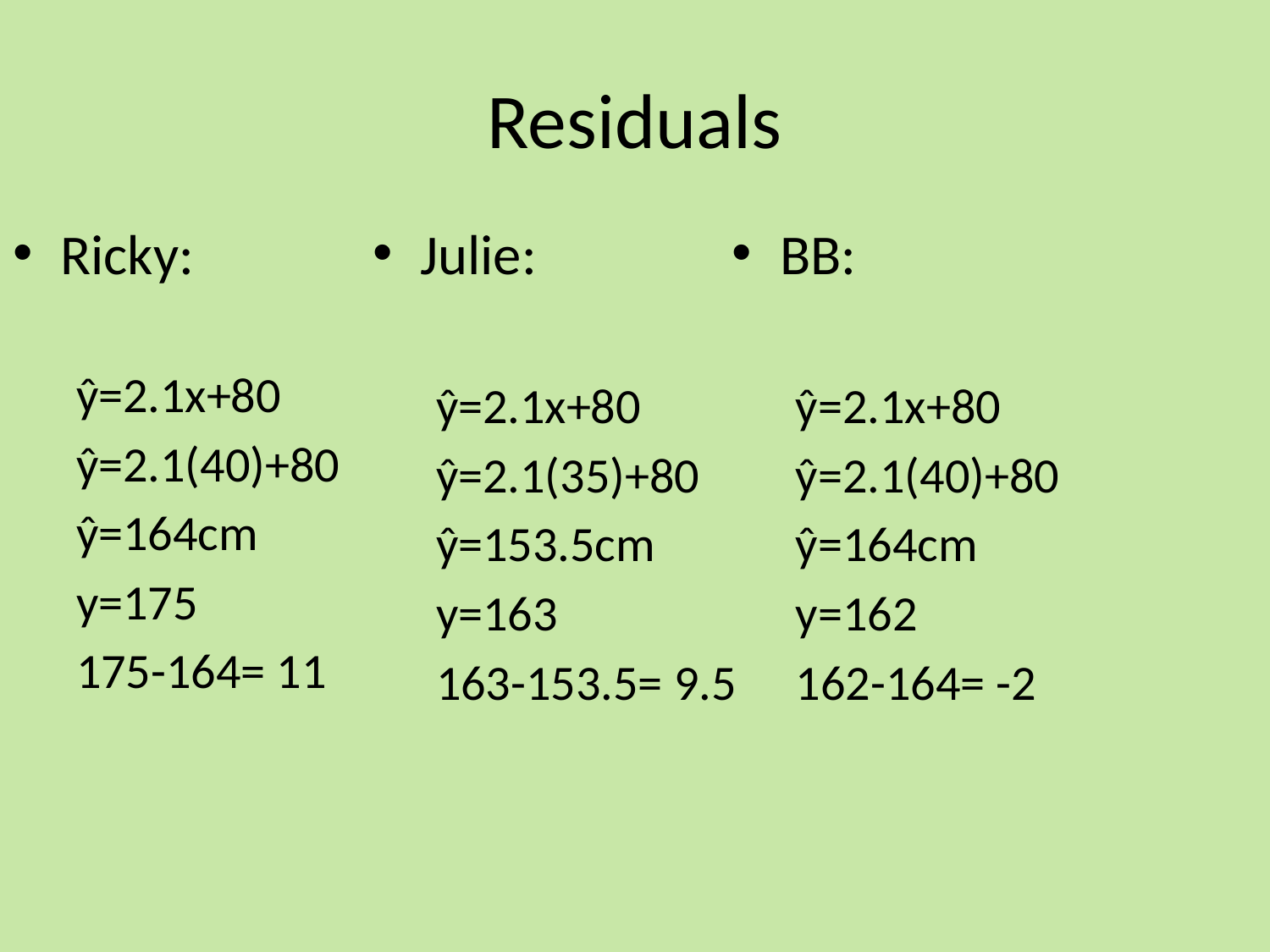

# Residuals
Ricky:
ŷ=2.1x+80
ŷ=2.1(40)+80
ŷ=164cm
y=175
175-164= 11
Julie:

ŷ=2.1x+80
ŷ=2.1(35)+80
ŷ=153.5cm
y=163
163-153.5= 9.5

BB:

ŷ=2.1x+80
ŷ=2.1(40)+80
ŷ=164cm
y=162
162-164= -2